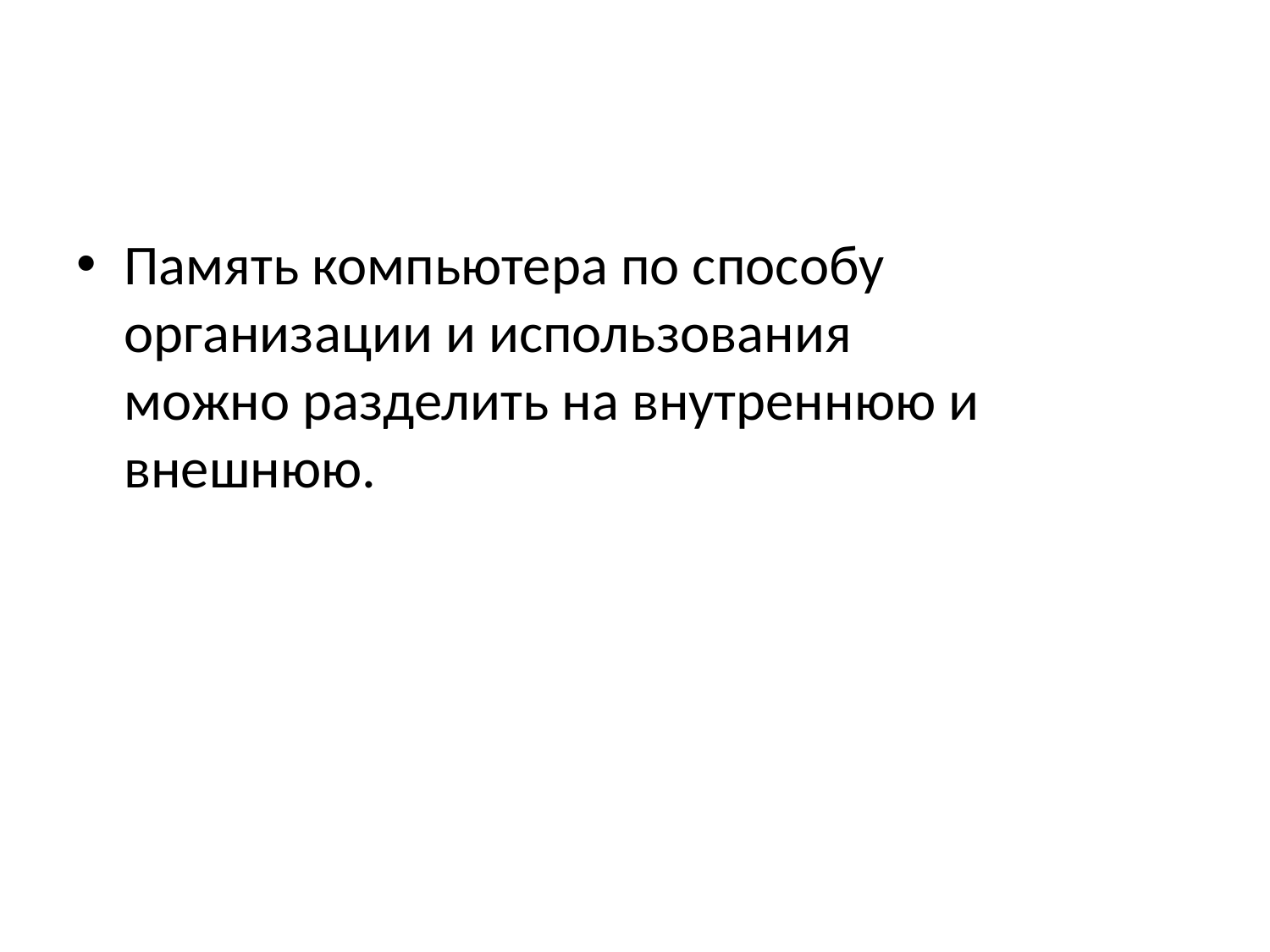

#
Память компьютера по способу организации и использования можно разделить на внутреннюю и внешнюю.